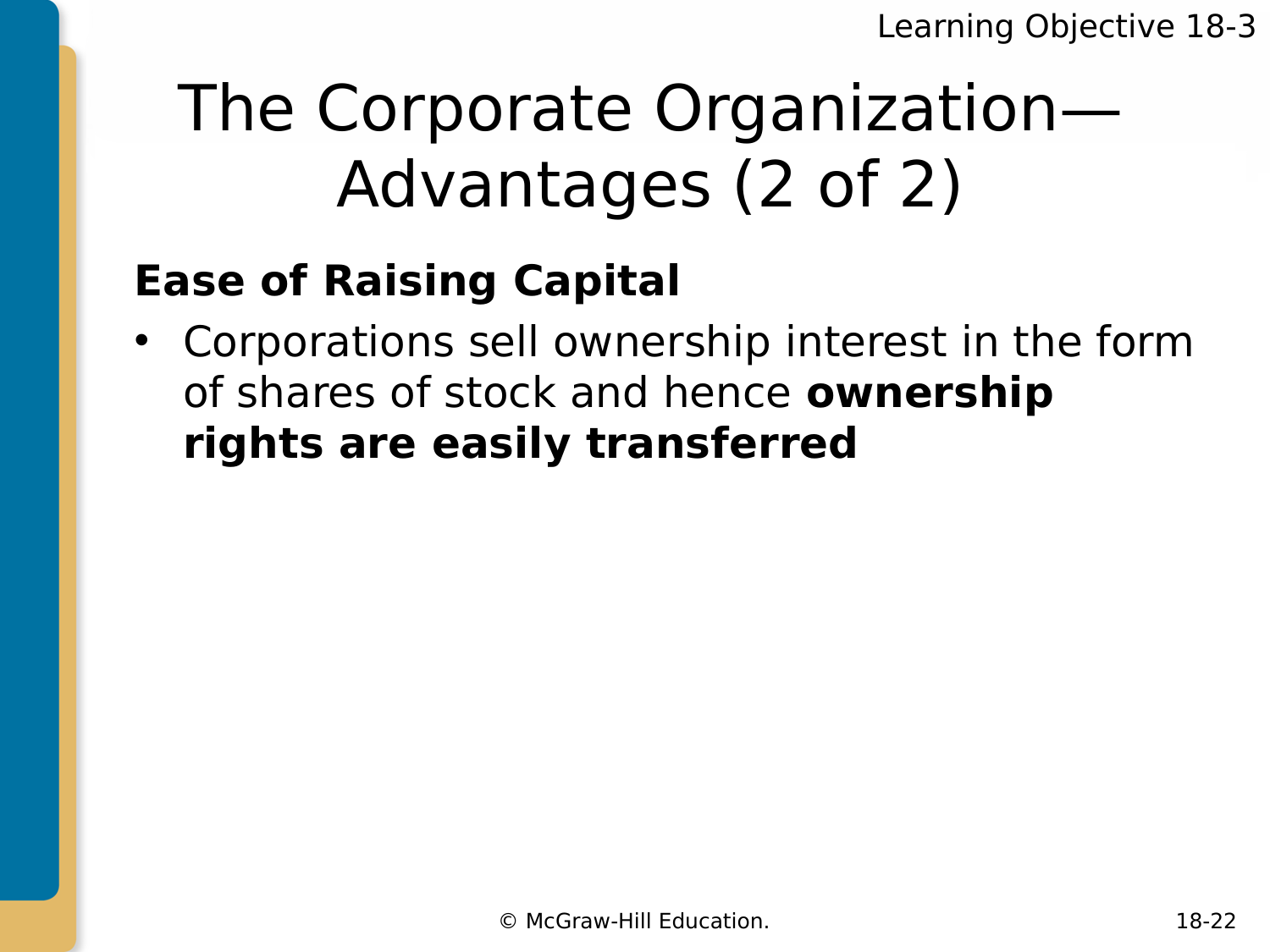

Learning Objective 18-3
# The Corporate Organization—Advantages (2 of 2)
Ease of Raising Capital
Corporations sell ownership interest in the form of shares of stock and hence ownership rights are easily transferred